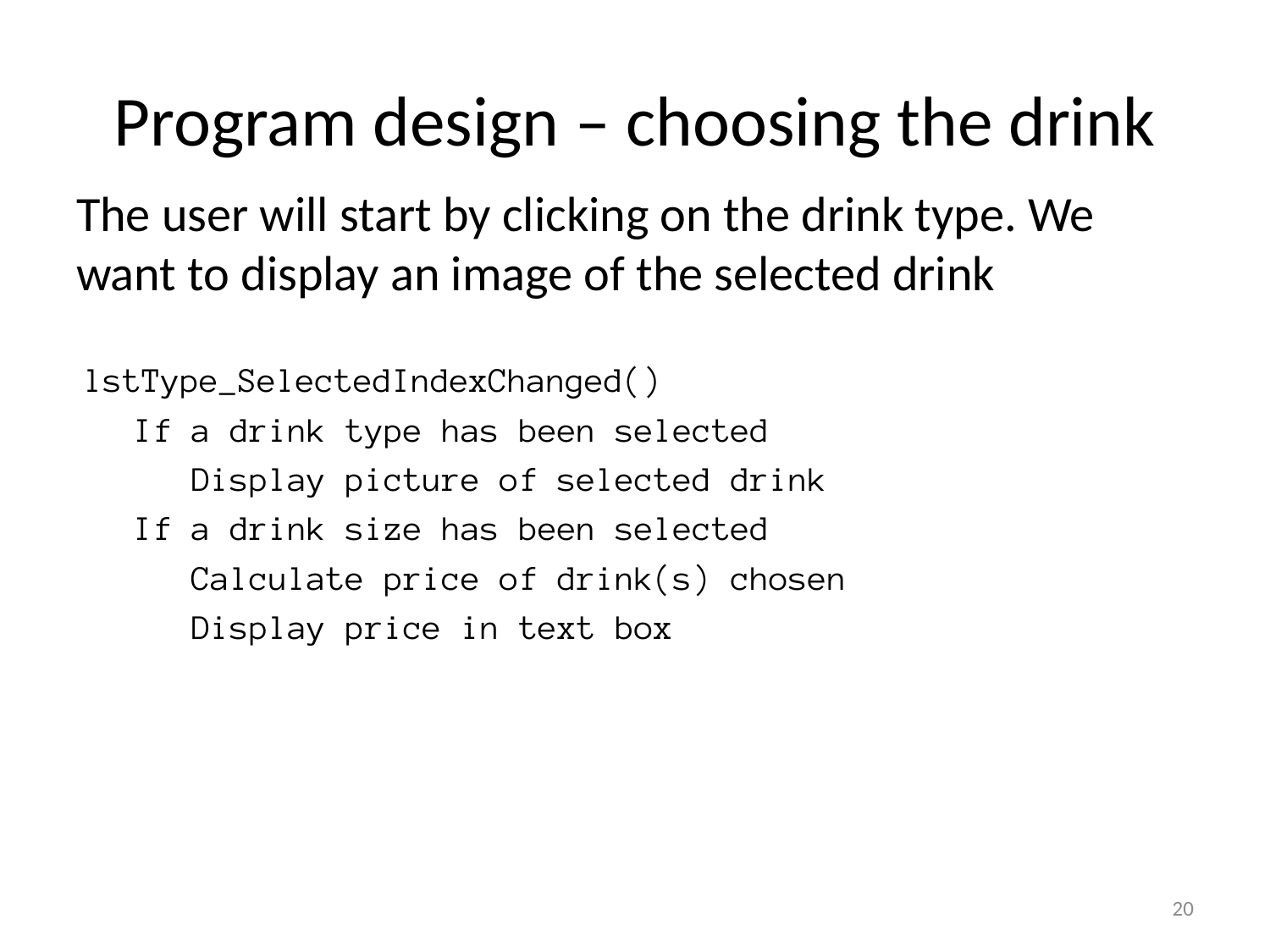

# Program design – choosing the drink
The user will start by clicking on the drink type. We want to display an image of the selected drink

 lstType_SelectedIndexChanged()
   If a drink type has been selected
      Display picture of selected drink
   If a drink size has been selected
      Calculate price of drink(s) chosen
      Display price in text box

20